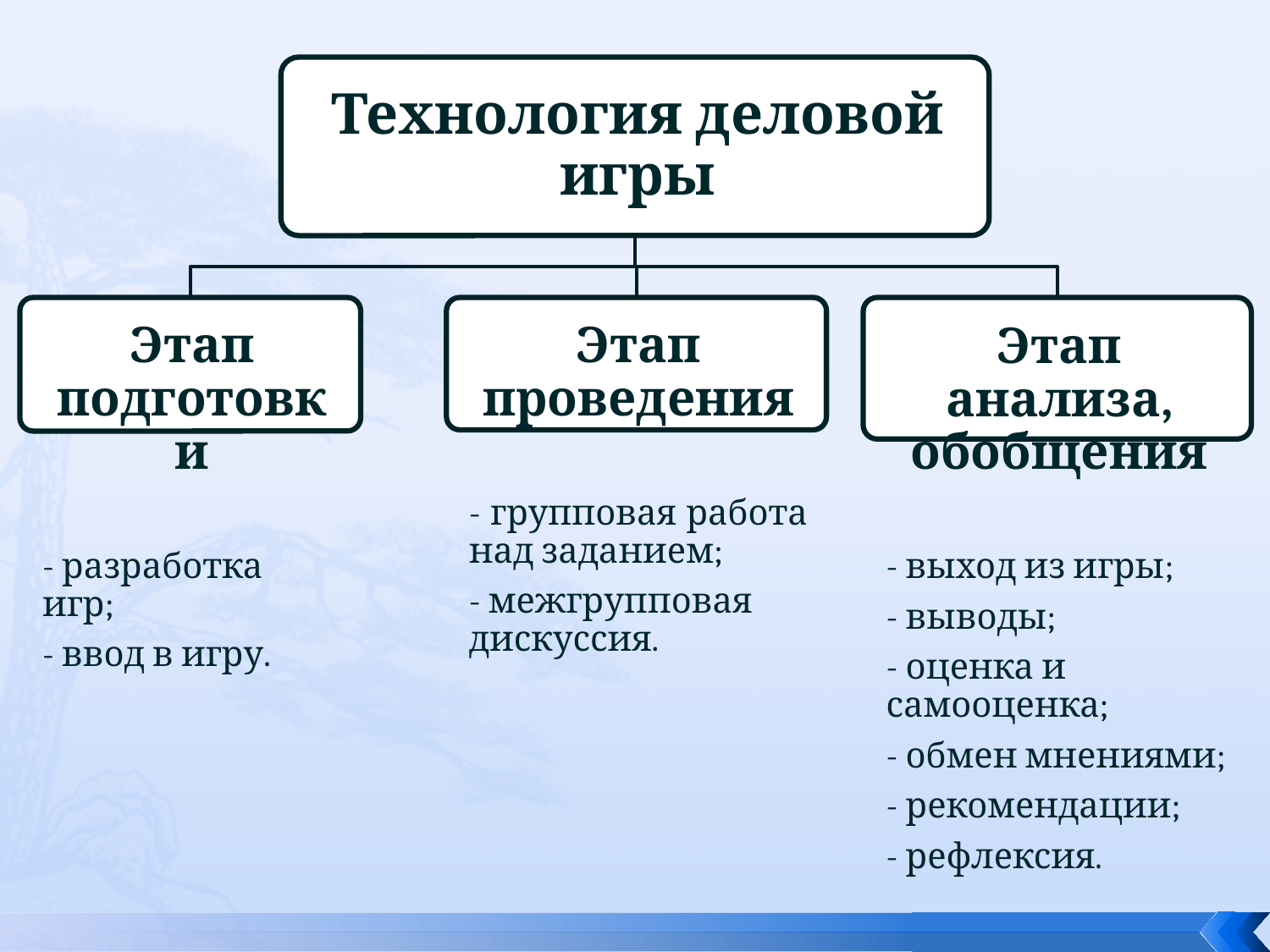

Технология деловой игры
Этап подготовки

- разработка игр;
- ввод в игру.

Этап проведения

- групповая работа над заданием;
- межгрупповая дискуссия.
Этап анализа, обобщения

- выход из игры;
- выводы;
- оценка и самооценка;
- обмен мнениями;
- рекомендации;
- рефлексия.